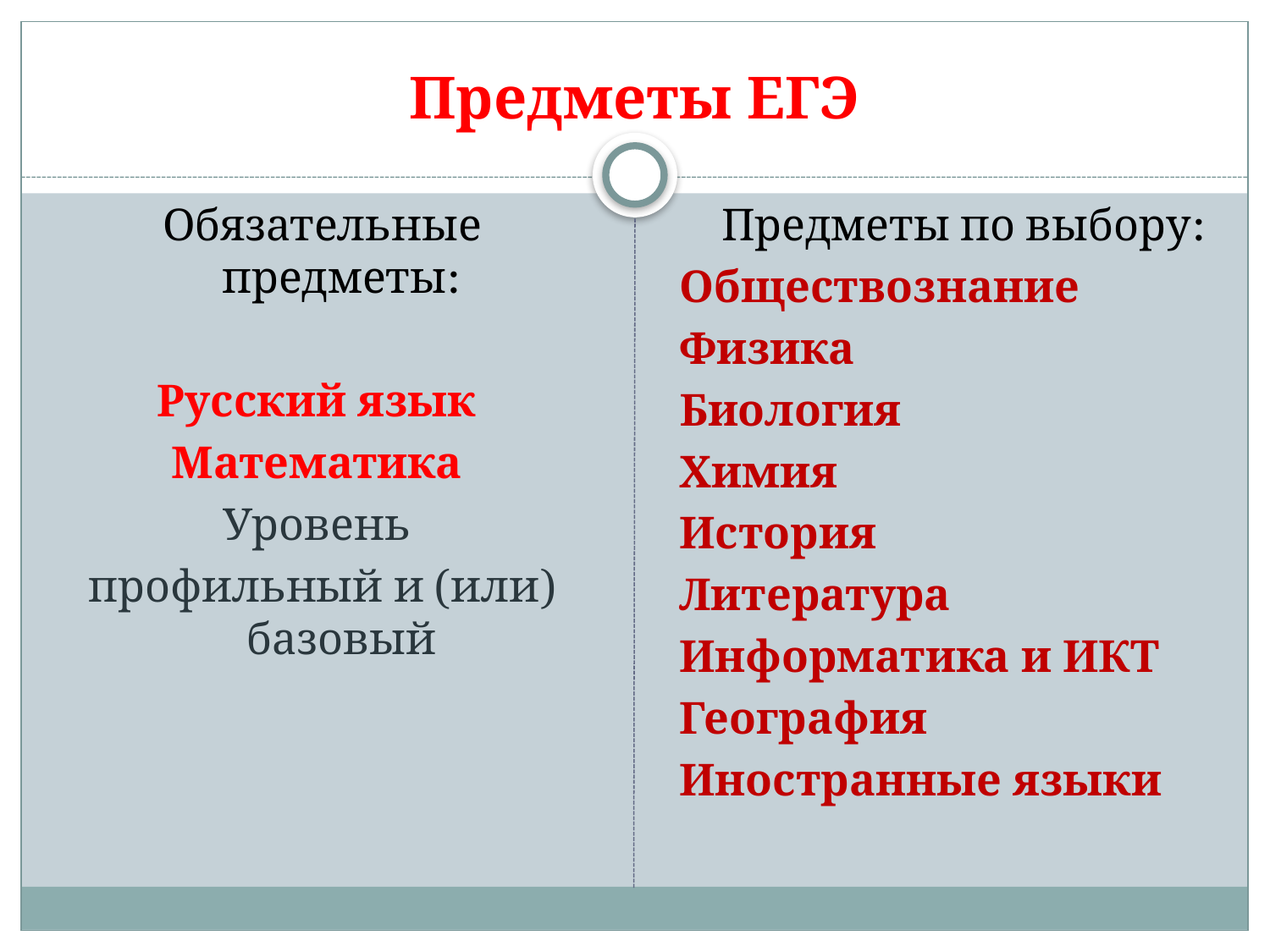

# Предметы ЕГЭ
Обязательные предметы:

Русский язык
Математика
Уровень
профильный и (или) базовый

    Предметы по выбору:
Обществознание
Физика
Биология
Химия
История
Литература
Информатика и ИКТ
География
Иностранные языки